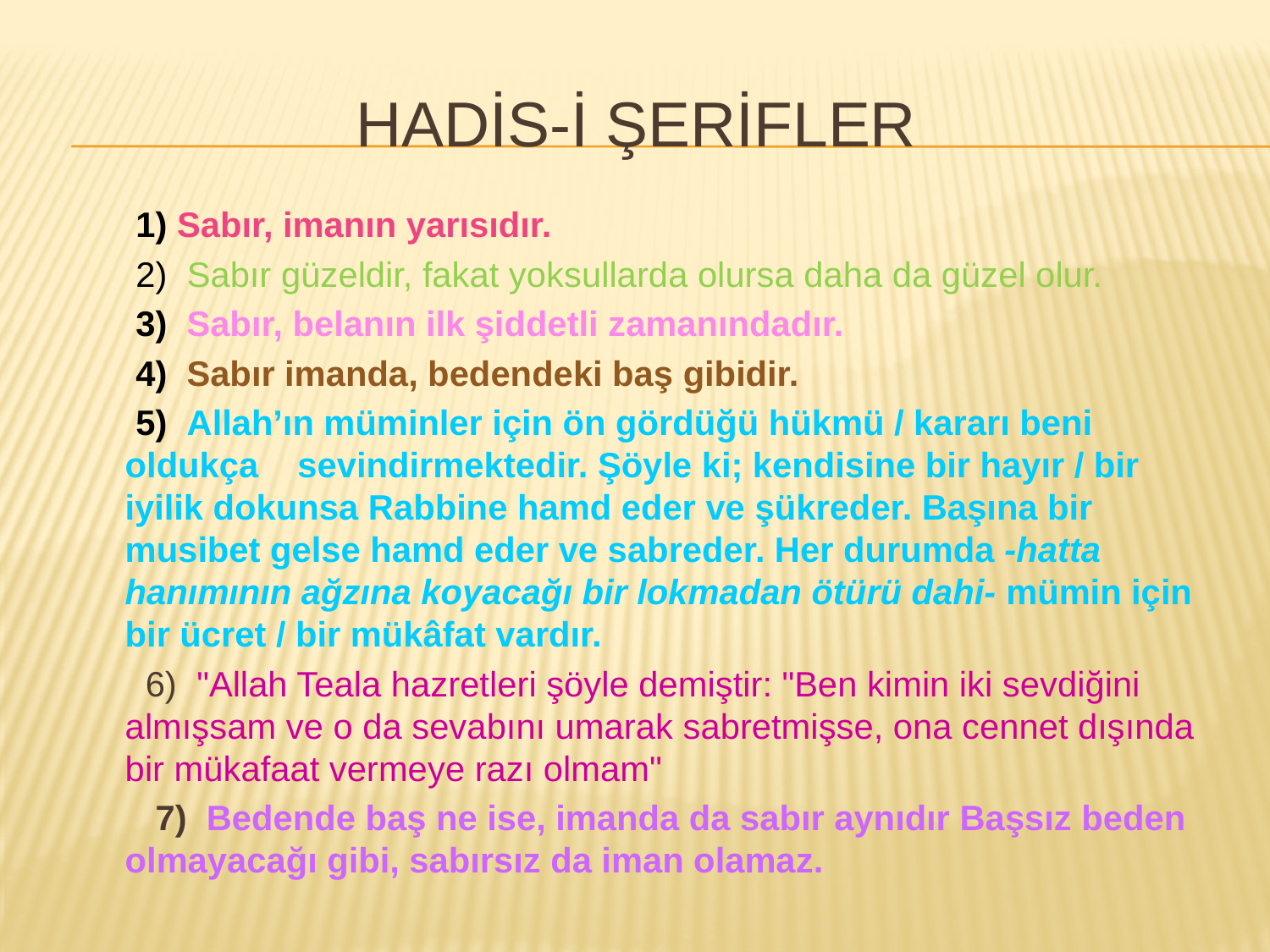

# HADİS-İ ŞERİFLER
      1) Sabır, imanın yarısıdır.
      2)  Sabır güzeldir, fakat yoksullarda olursa daha da güzel olur.
      3)  Sabır, belanın ilk şiddetli zamanındadır.
      4)  Sabır imanda, bedendeki baş gibidir.
      5)  Allah’ın müminler için ön gördüğü hükmü / kararı beni oldukça    sevindirmektedir. Şöyle ki; kendisine bir hayır / bir iyilik dokunsa Rabbine hamd eder ve şükreder. Başına bir musibet gelse hamd eder ve sabreder. Her durumda -hatta hanımının ağzına koyacağı bir lokmadan ötürü dahi- mümin için bir ücret / bir mükâfat vardır.
       6)  "Allah Teala hazretleri şöyle demiştir: "Ben kimin iki sevdiğini almışsam ve o da sevabını umarak sabretmişse, ona cennet dışında bir mükafaat vermeye razı olmam"
        7)  Bedende baş ne ise, imanda da sabır aynıdır Başsız beden olmayacağı gibi, sabırsız da iman olamaz.